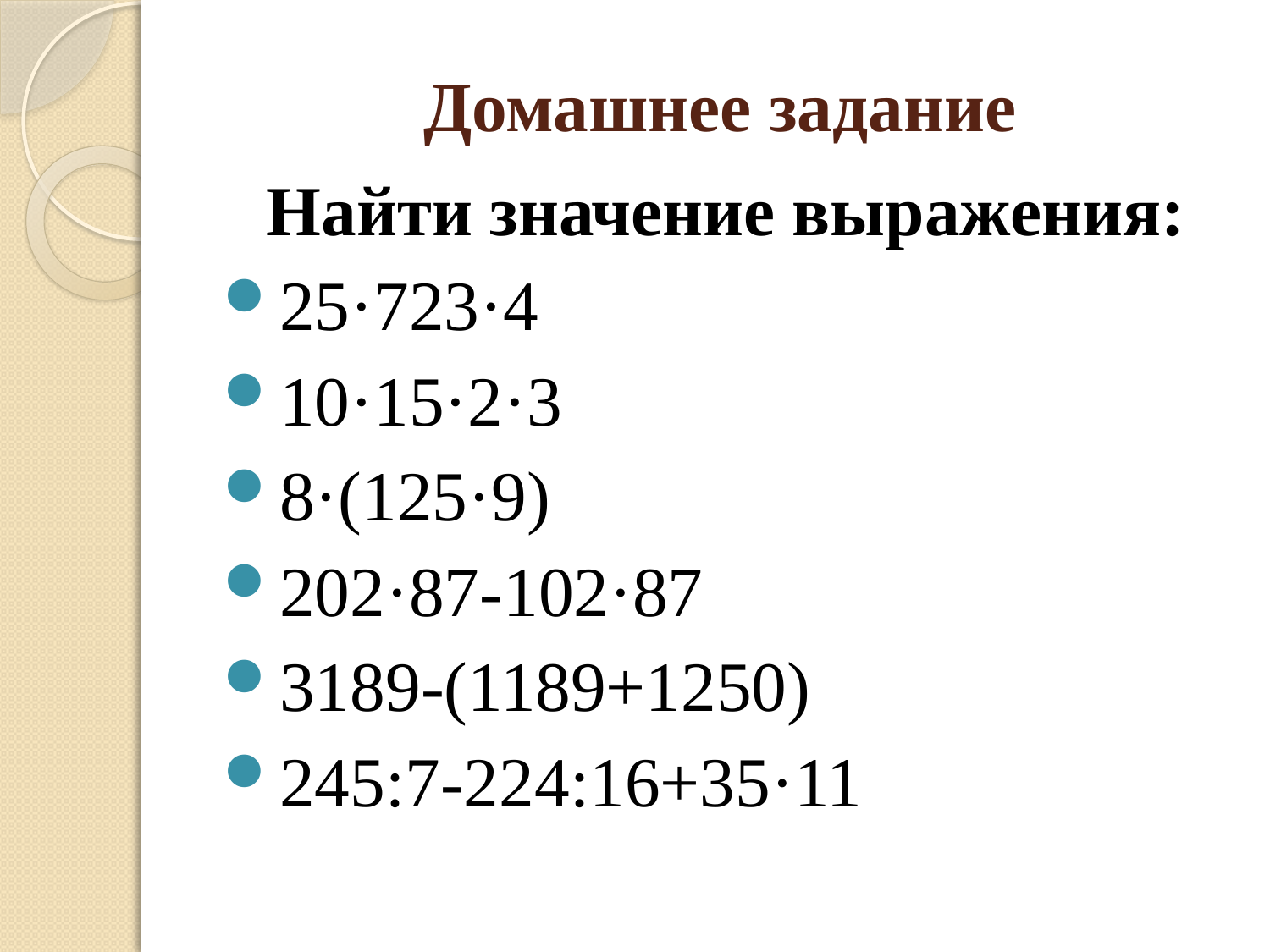

# Домашнее задание
Найти значение выражения:
25·723·4
10·15·2·3
8·(125·9)
202·87-102·87
3189-(1189+1250)
245:7-224:16+35·11